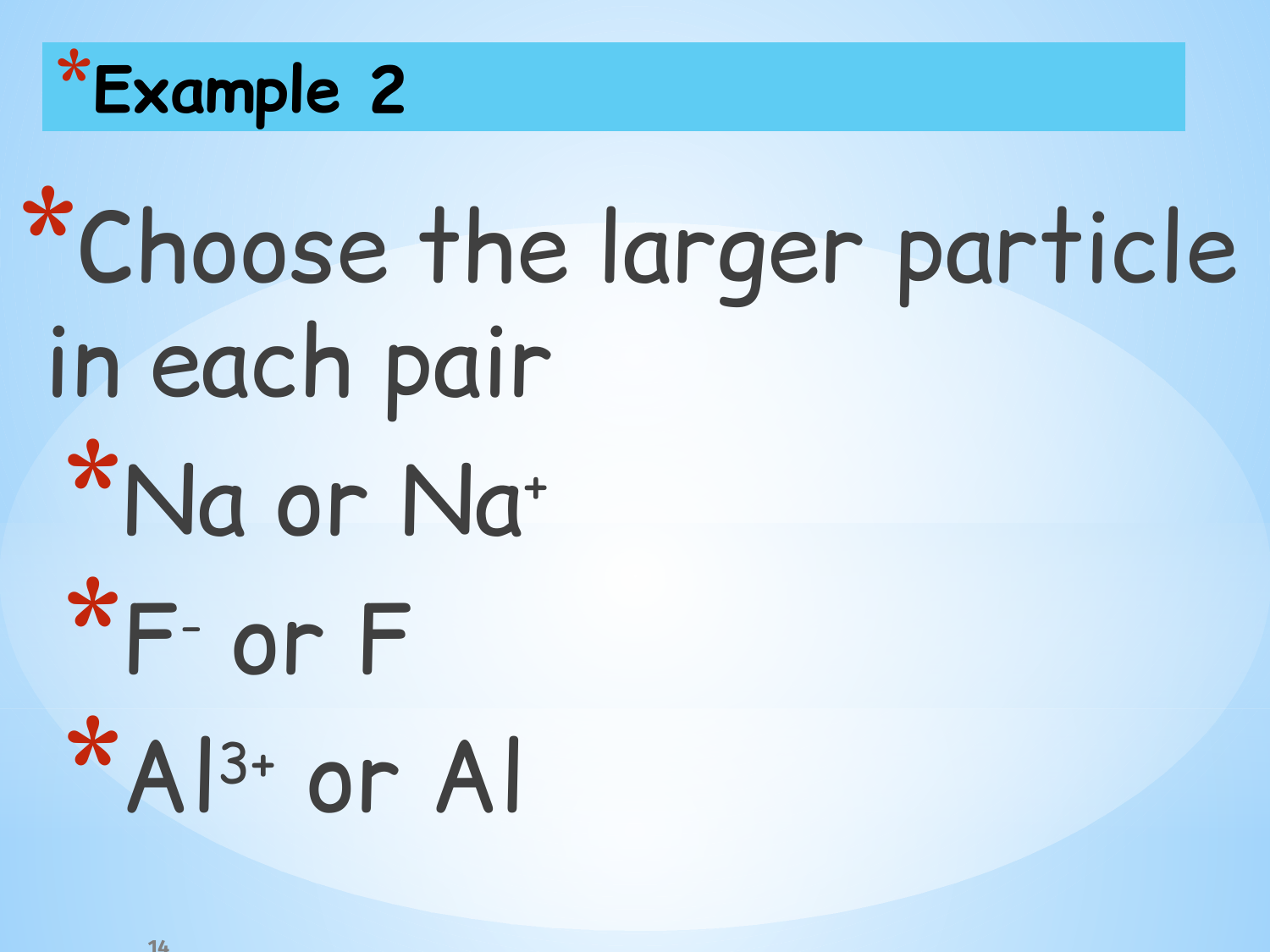

Example 2
Choose the larger particle in each pair
Na or Na+
F- or F
Al3+ or Al
14